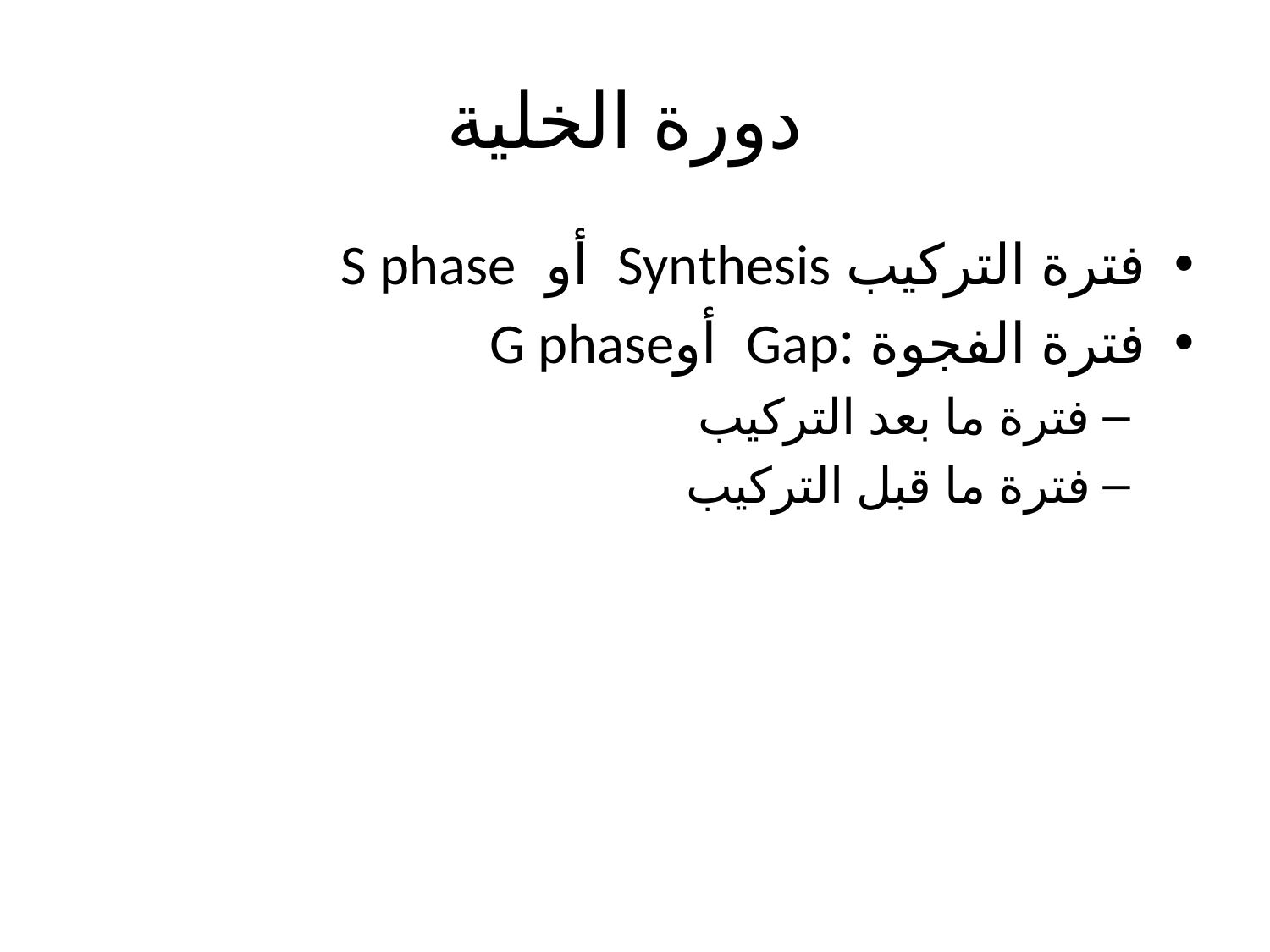

# دورة الخلية
فترة التركيب Synthesis  أو  S phase
فترة الفجوة :Gap  أوG phase
فترة ما بعد التركيب
فترة ما قبل التركيب